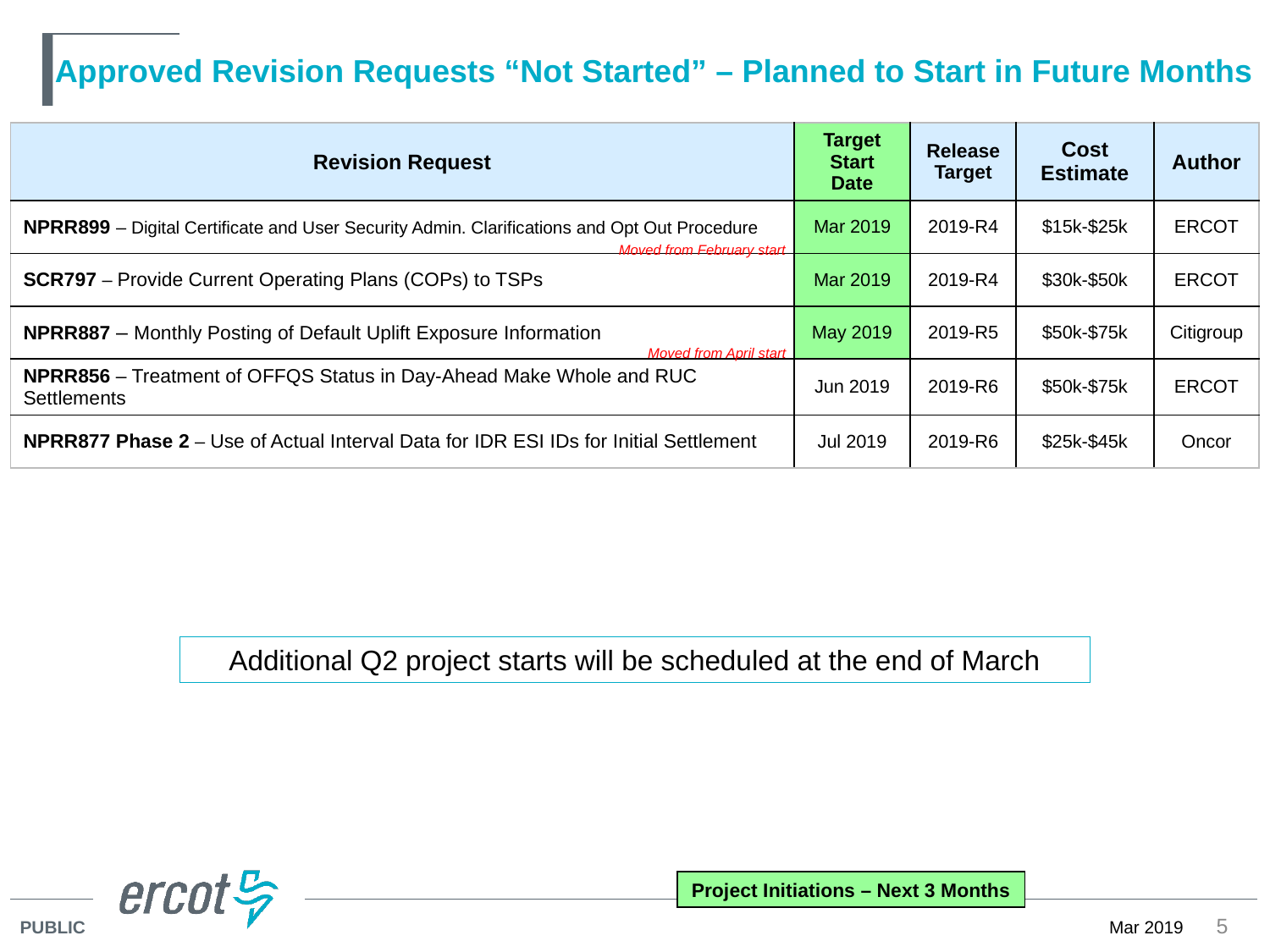

# Approved Revision Requests “Not Started” – Planned to Start in Future Months
| Revision Request | Target Start Date | Release Target | Cost Estimate | Author |
| --- | --- | --- | --- | --- |
| NPRR899 – Digital Certificate and User Security Admin. Clarifications and Opt Out Procedure | Mar 2019 | 2019-R4 | $15k-$25k | ERCOT |
| SCR797 – Provide Current Operating Plans (COPs) to TSPs | Mar 2019 | 2019-R4 | $30k-$50k | ERCOT |
| NPRR887 – Monthly Posting of Default Uplift Exposure Information | May 2019 | 2019-R5 | $50k-$75k | Citigroup |
| NPRR856 – Treatment of OFFQS Status in Day-Ahead Make Whole and RUC Settlements | Jun 2019 | 2019-R6 | $50k-$75k | ERCOT |
| NPRR877 Phase 2 – Use of Actual Interval Data for IDR ESI IDs for Initial Settlement | Jul 2019 | 2019-R6 | $25k-$45k | Oncor |
Moved from February start
Moved from April start
Additional Q2 project starts will be scheduled at the end of March
Project Initiations – Next 3 Months
5